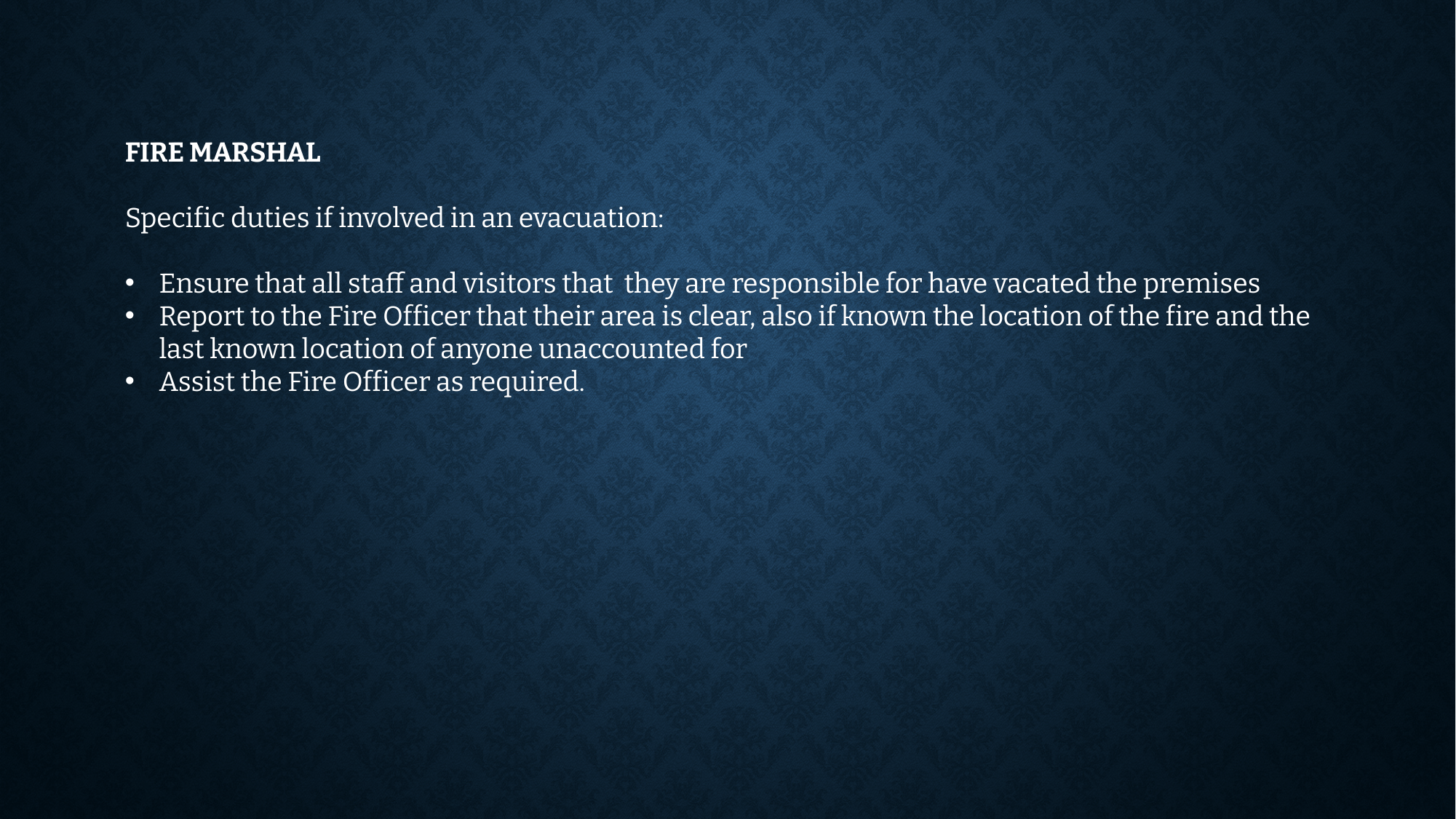

FIRE MARSHAL

Specific duties if involved in an evacuation:

Ensure that all staff and visitors that  they are responsible for have vacated the premises
Report to the Fire Officer that their area is clear, also if known the location of the fire and the last known location of anyone unaccounted for
Assist the Fire Officer as required.